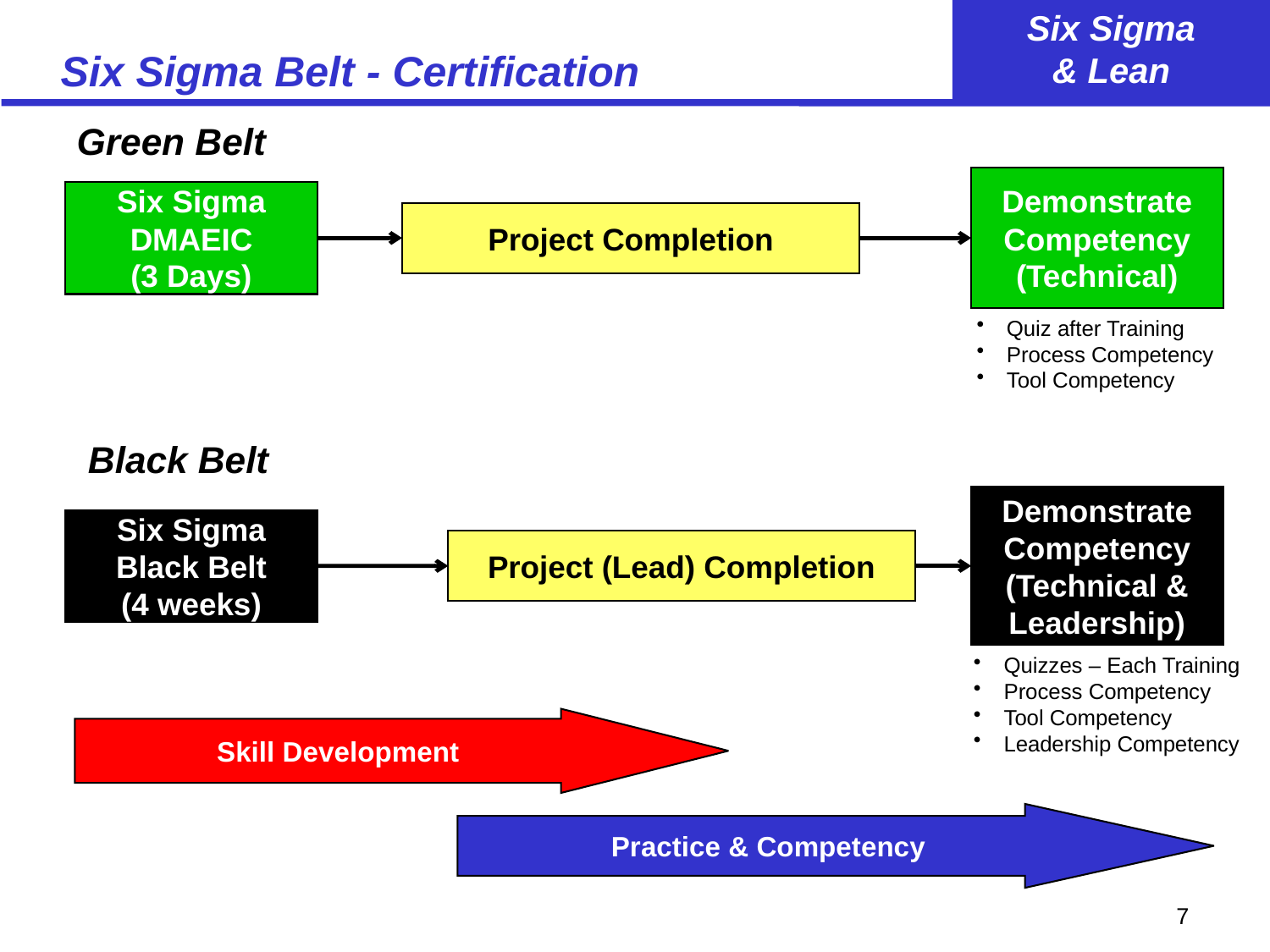

# Six Sigma Belt - Certification
Green Belt
Demonstrate Competency (Technical)
Six Sigma DMAEIC
(3 Days)
Project Completion
Quiz after Training
Process Competency
Tool Competency
Black Belt
Demonstrate Competency (Technical & Leadership)
Six Sigma Black Belt
(4 weeks)
Project (Lead) Completion
Quizzes – Each Training
Process Competency
Tool Competency
Leadership Competency
Skill Development
Practice & Competency